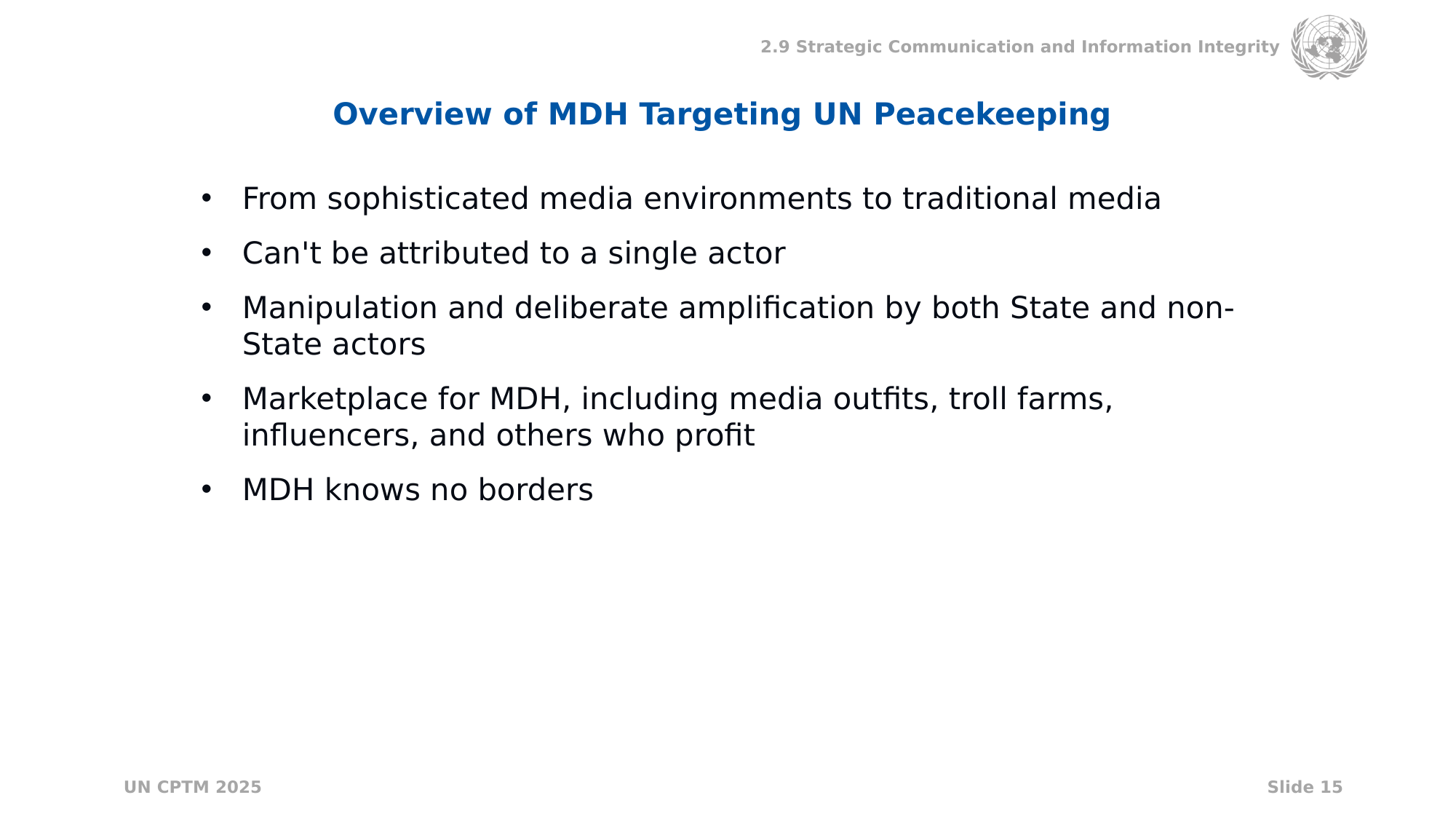

Overview of MDH Targeting UN Peacekeeping
From sophisticated media environments to traditional media
Can't be attributed to a single actor
Manipulation and deliberate amplification by both State and non-State actors
Marketplace for MDH, including media outfits, troll farms, influencers, and others who profit
MDH knows no borders